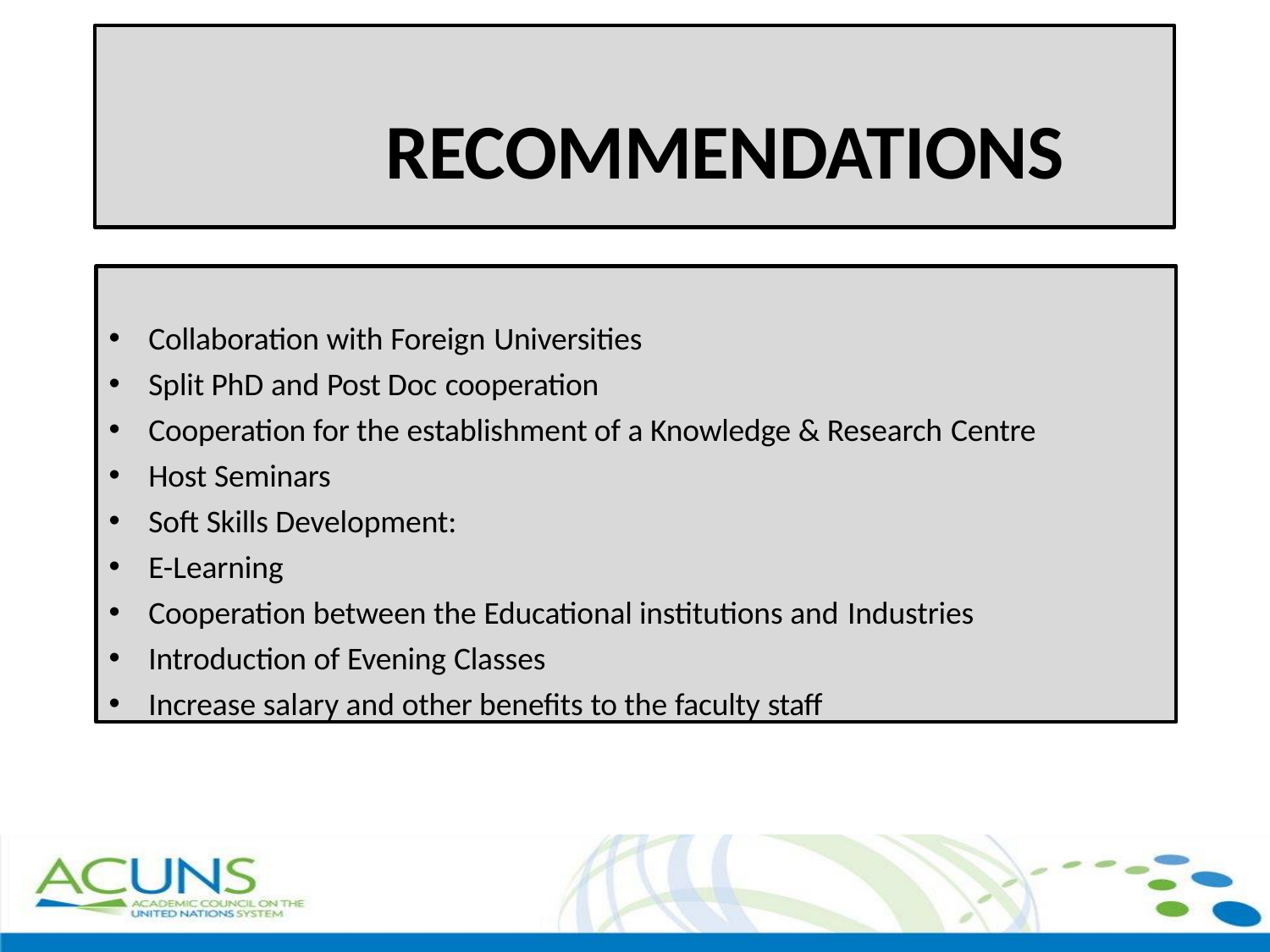

# RECOMMENDATIONS

Collaboration with Foreign Universities
Split PhD and Post Doc cooperation
Cooperation for the establishment of a Knowledge & Research Centre
Host Seminars
Soft Skills Development:
E-Learning
Cooperation between the Educational institutions and Industries
Introduction of Evening Classes
Increase salary and other benefits to the faculty staff

11